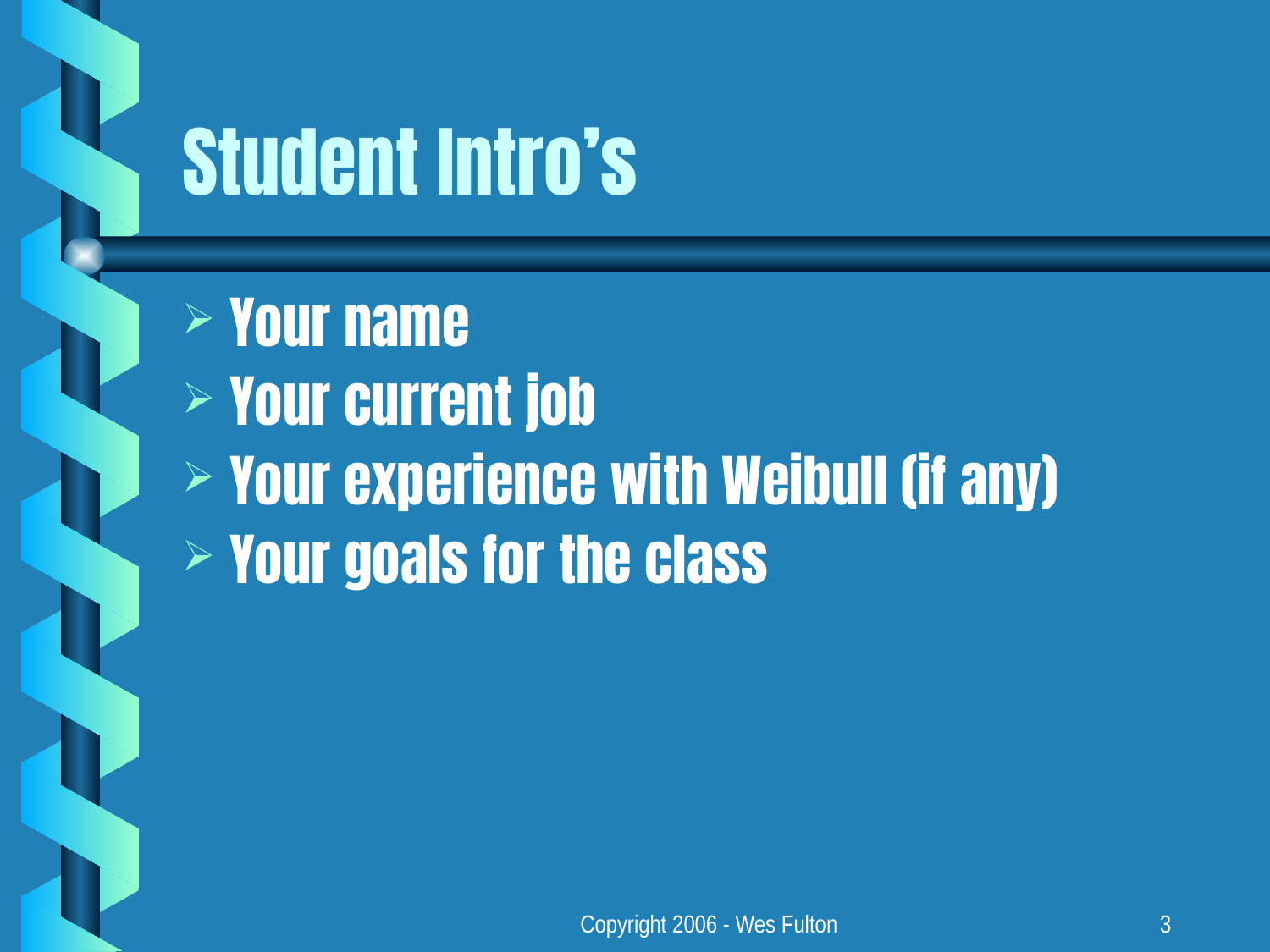

# Student Intro’s
Your name
Your current job
Your experience with Weibull (if any)
Your goals for the class
Copyright 2006 - Wes Fulton
3